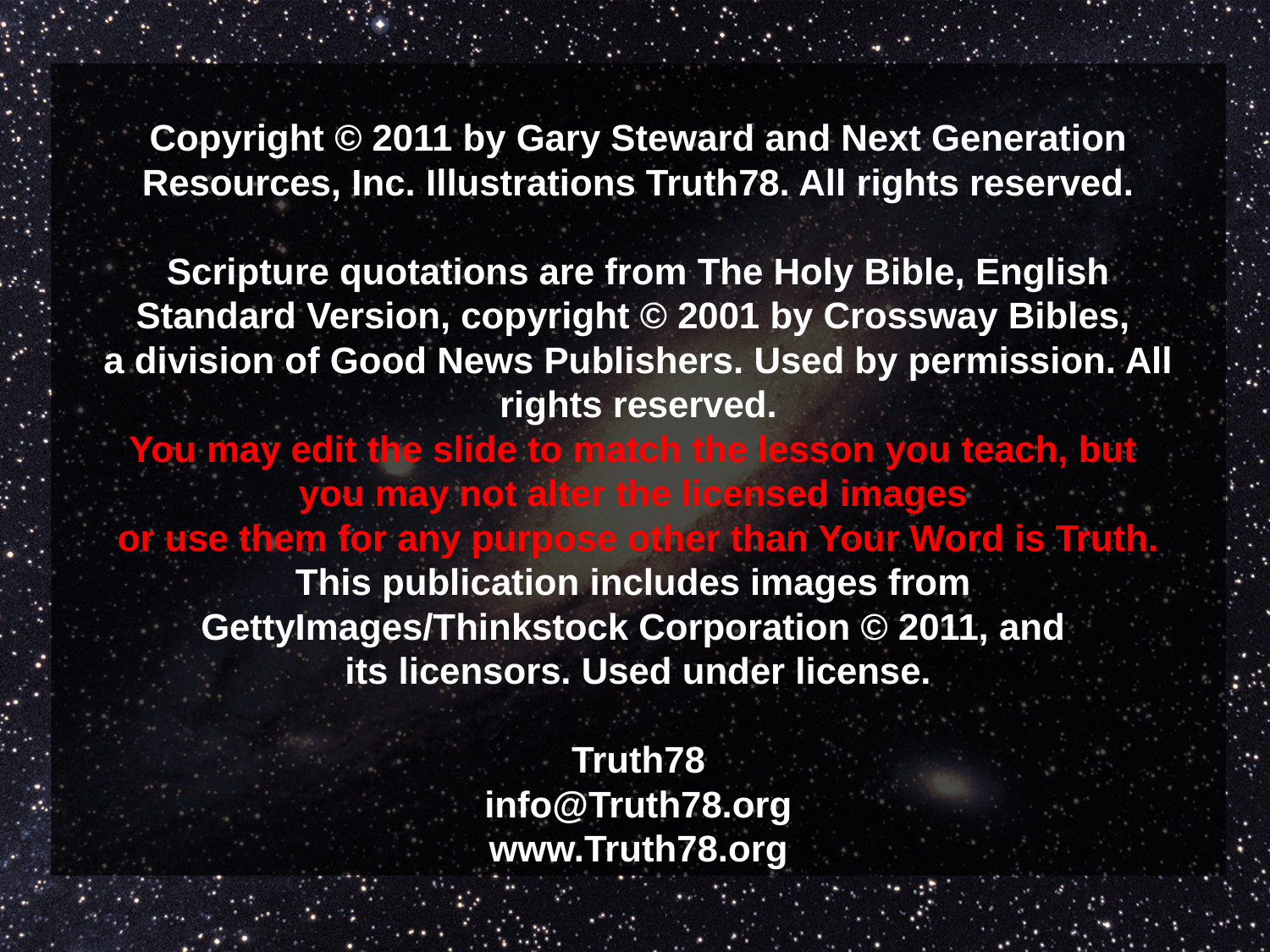

Copyright © 2011 by Gary Steward and Next Generation Resources, Inc. Illustrations Truth78. All rights reserved.

Scripture quotations are from The Holy Bible, English
Standard Version, copyright © 2001 by Crossway Bibles,
a division of Good News Publishers. Used by permission. All rights reserved.
You may edit the slide to match the lesson you teach, but
you may not alter the licensed images
or use them for any purpose other than Your Word is Truth.
This publication includes images from
GettyImages/Thinkstock Corporation © 2011, and
its licensors. Used under license.

Truth78
info@Truth78.org
www.Truth78.org